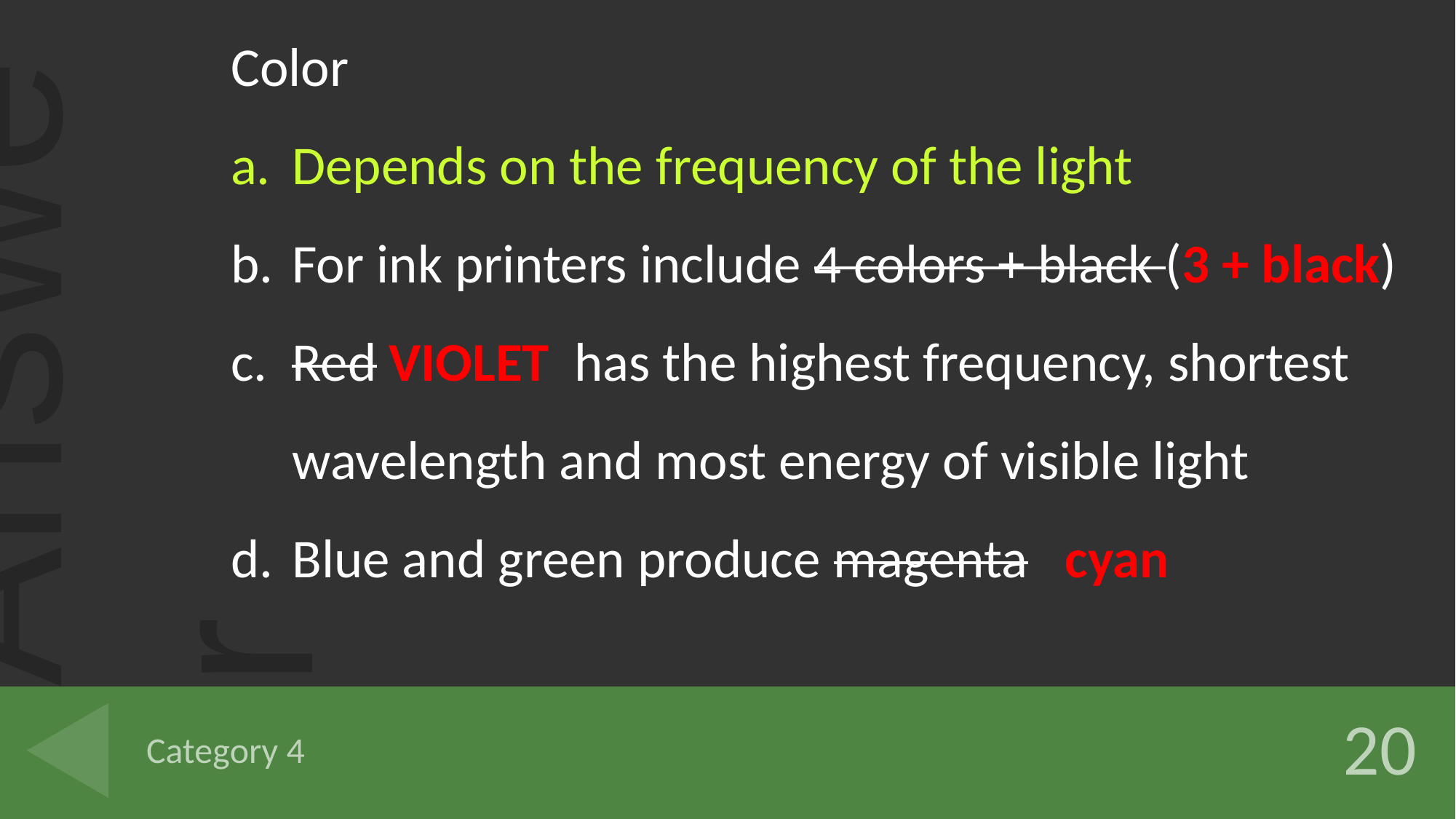

Color
Depends on the frequency of the light
For ink printers include 4 colors + black (3 + black)
Red VIOLET  has the highest frequency, shortest wavelength and most energy of visible light
Blue and green produce magenta   cyan

# Category 4
20